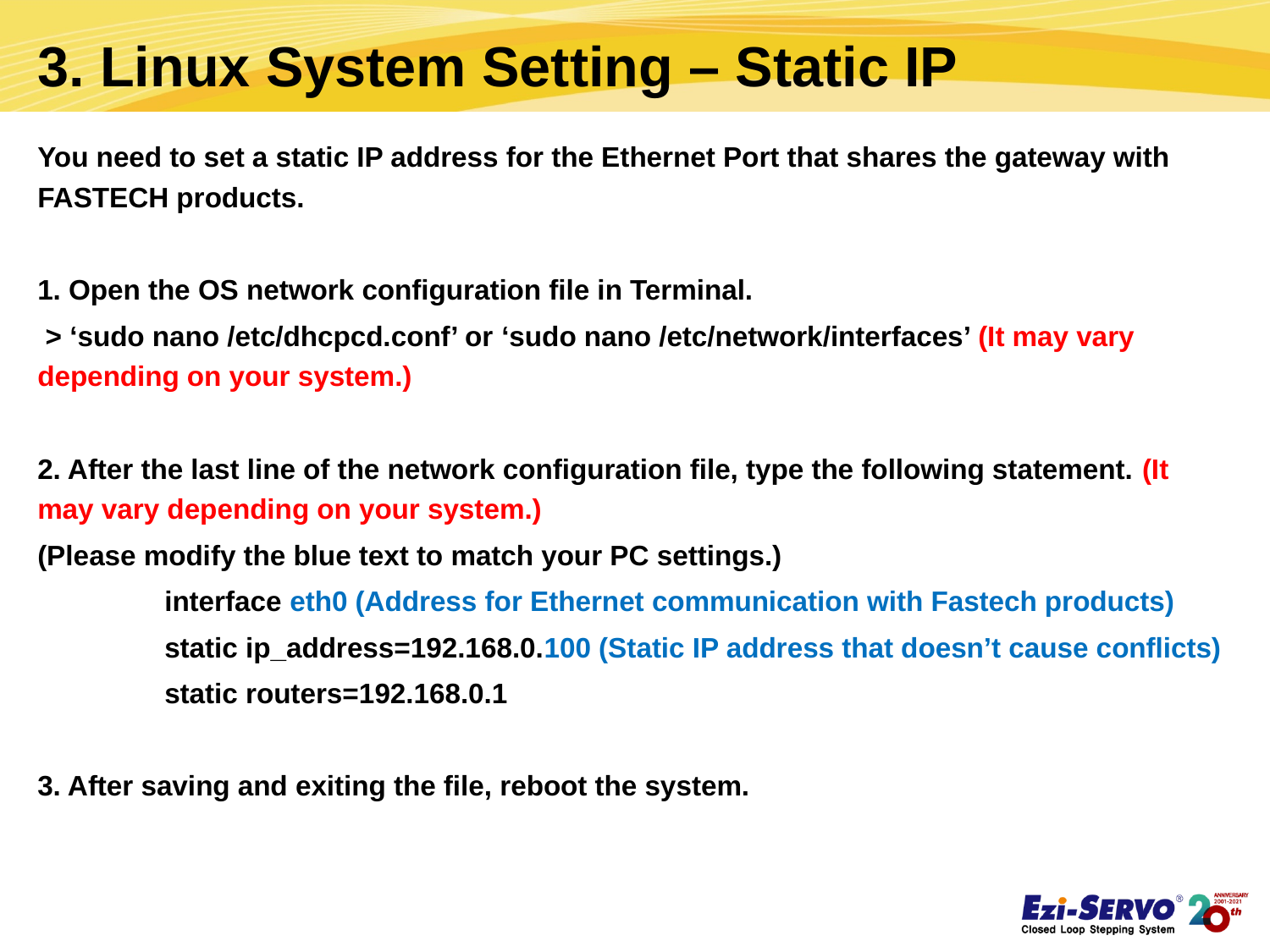

# 3. Linux System Setting – Static IP
You need to set a static IP address for the Ethernet Port that shares the gateway with FASTECH products.

1. Open the OS network configuration file in Terminal.
 > ‘sudo nano /etc/dhcpcd.conf’ or ‘sudo nano /etc/network/interfaces’ (It may vary depending on your system.)

2. After the last line of the network configuration file, type the following statement. (It may vary depending on your system.)
(Please modify the blue text to match your PC settings.)
	interface eth0 (Address for Ethernet communication with Fastech products)
	static ip_address=192.168.0.100 (Static IP address that doesn’t cause conflicts)
	static routers=192.168.0.1

3. After saving and exiting the file, reboot the system.